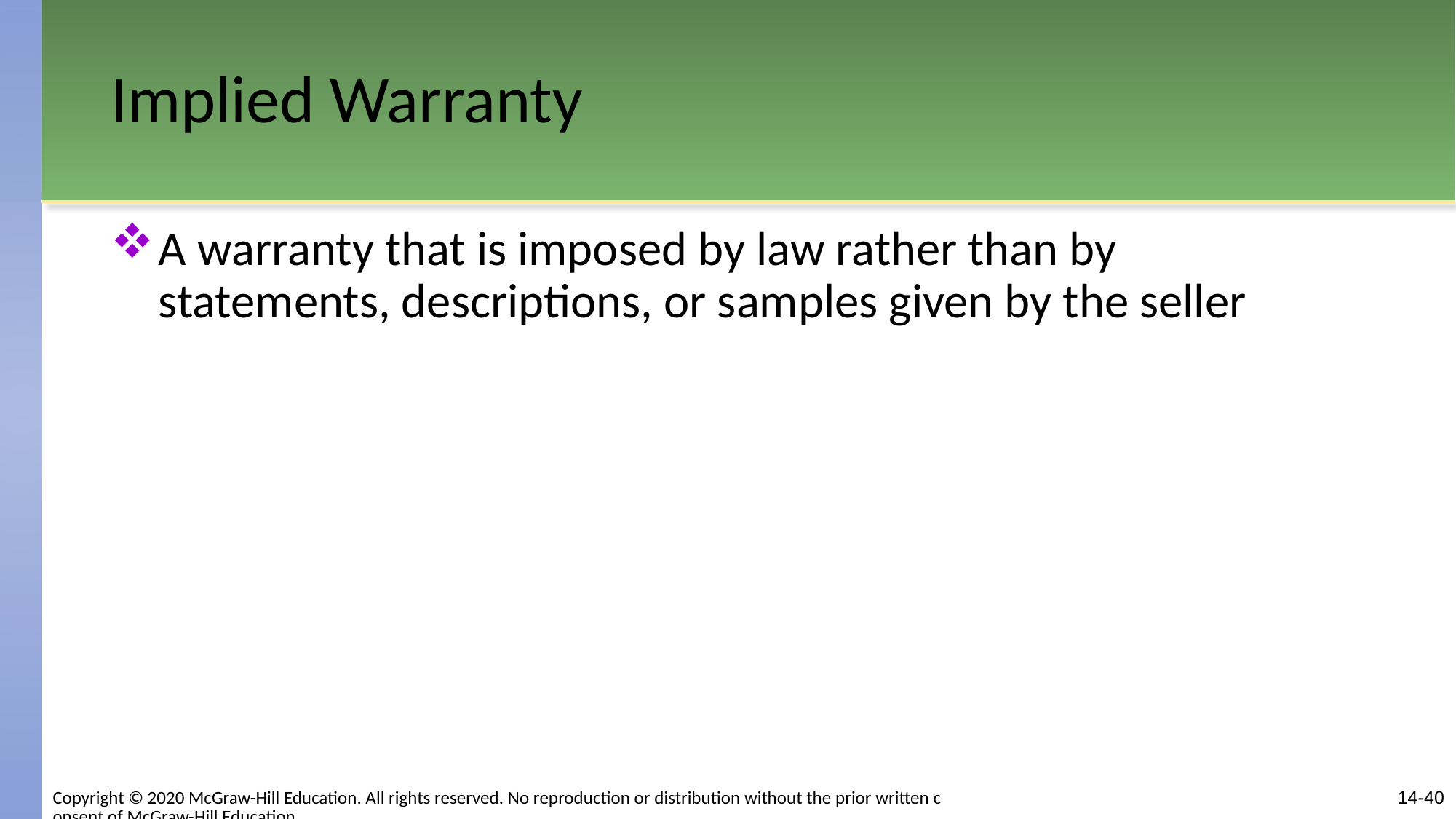

# Implied Warranty
A warranty that is imposed by law rather than by statements, descriptions, or samples given by the seller

Copyright © 2020 McGraw-Hill Education. All rights reserved. No reproduction or distribution without the prior written consent of McGraw-Hill Education.
14-40